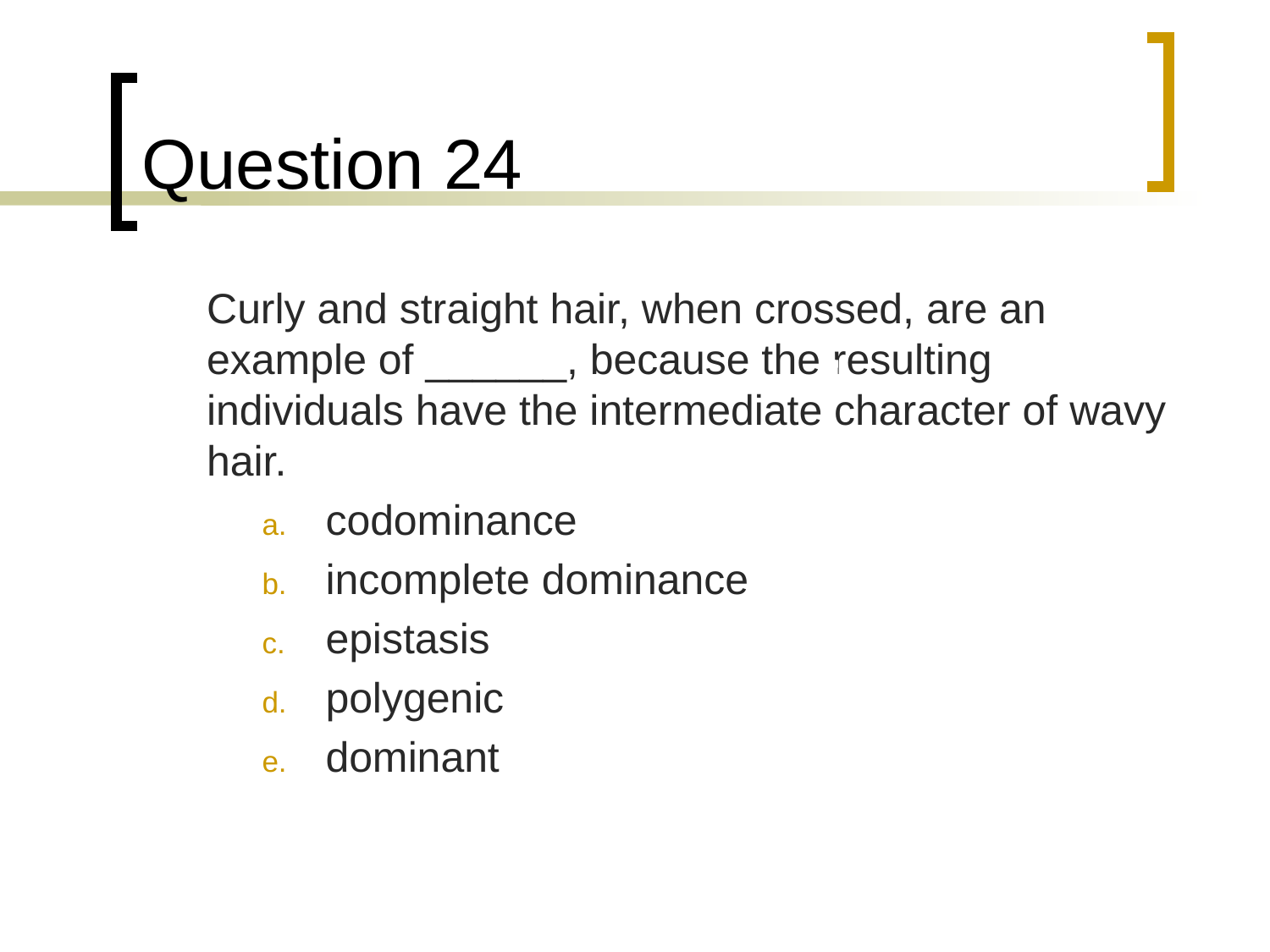

# Question 24
	Curly and straight hair, when crossed, are an example of ______, because the resulting individuals have the intermediate character of wavy hair.
codominance
incomplete dominance
epistasis
polygenic
dominant